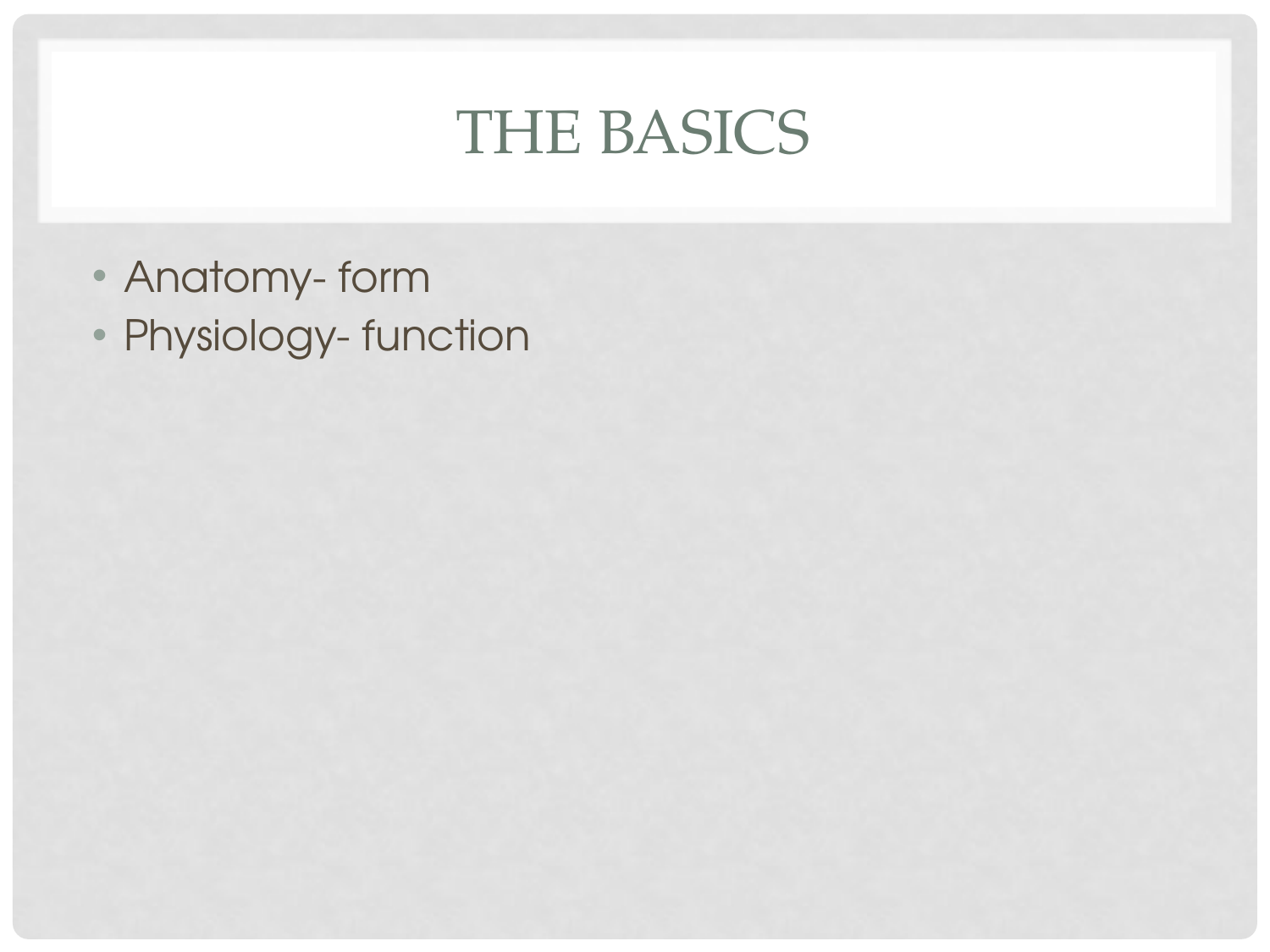

# The Basics
Anatomy- form
Physiology- function